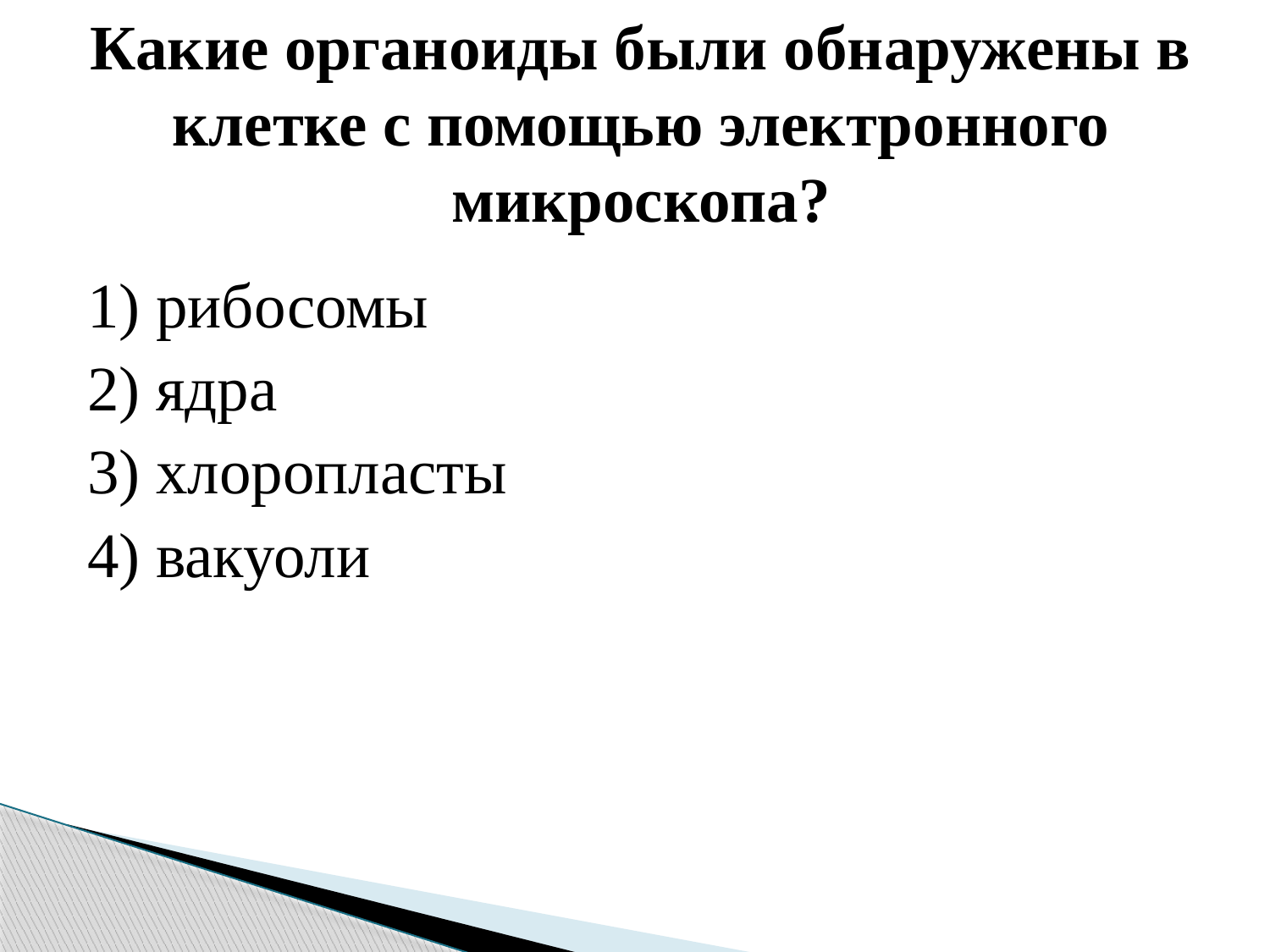

# Какие органоиды были обнаружены в клетке с помощью электронного микроскопа?
1) рибосомы
2) ядра
3) хлоропласты
4) вакуоли